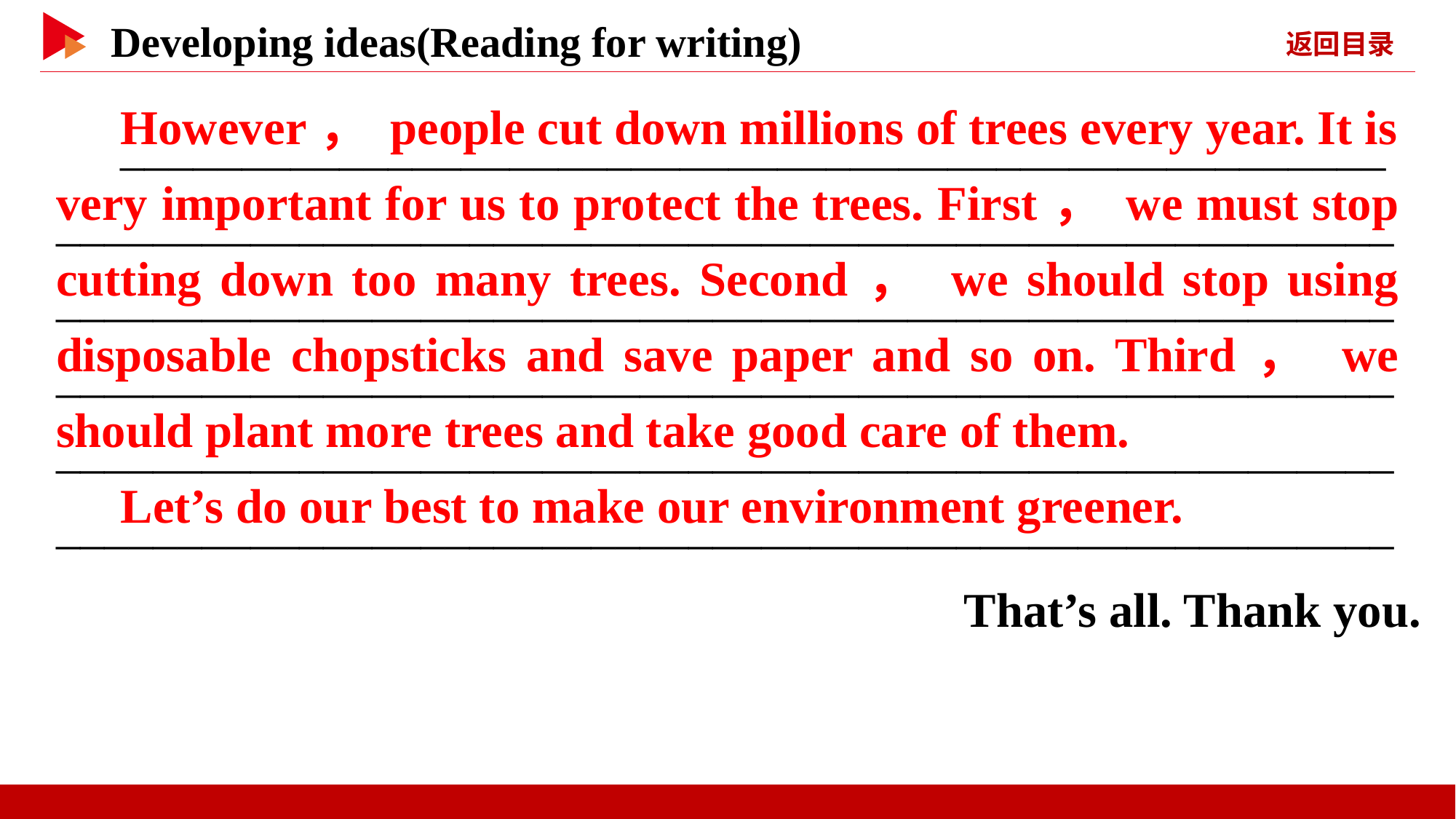

However， people cut down millions of trees every year. It is very important for us to protect the trees. First， we must stop cutting down too many trees. Second， we should stop using disposable chopsticks and save paper and so on. Third， we should plant more trees and take good care of them.
Let’s do our best to make our environment greener.
_______________________________________________________________________________________________________________________________________________________________________________________________________________________________________________________________________________________________________________________________________
That’s all. Thank you.